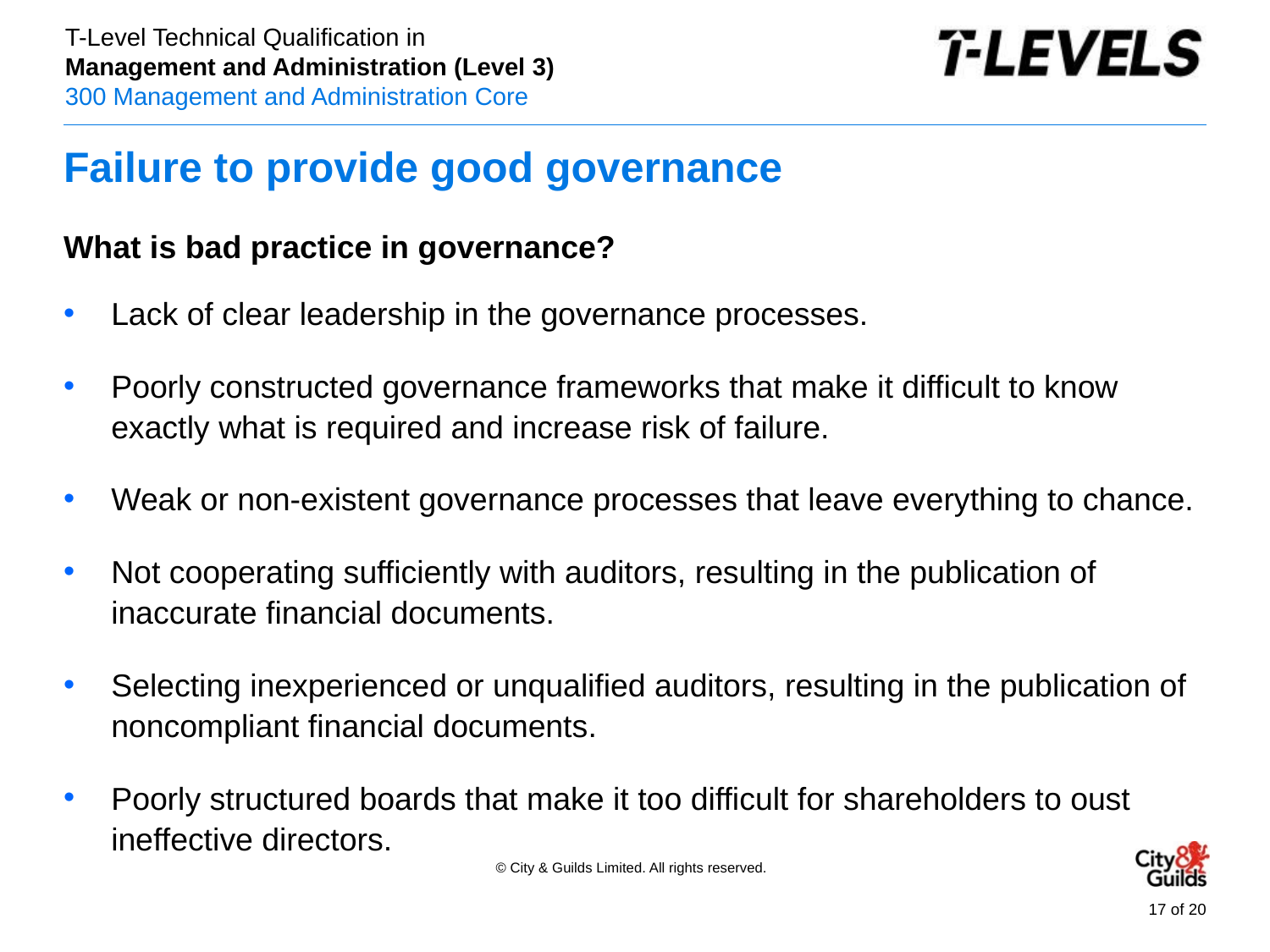

# Failure to provide good governance
What is bad practice in governance?
Lack of clear leadership in the governance processes.
Poorly constructed governance frameworks that make it difficult to know exactly what is required and increase risk of failure.
Weak or non-existent governance processes that leave everything to chance.
Not cooperating sufficiently with auditors, resulting in the publication of inaccurate financial documents.
Selecting inexperienced or unqualified auditors, resulting in the publication of noncompliant financial documents.
Poorly structured boards that make it too difficult for shareholders to oust ineffective directors.